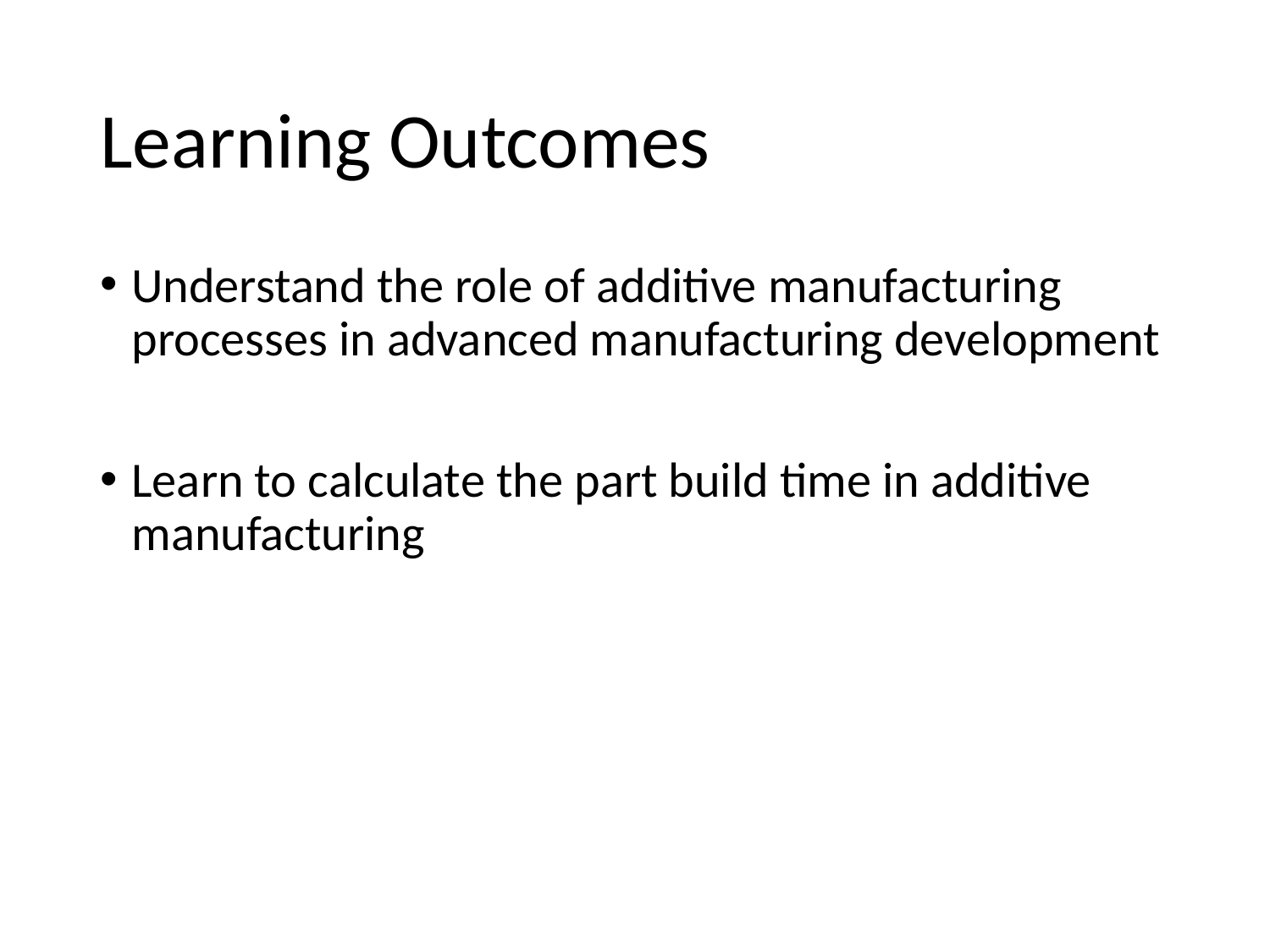

# Learning Outcomes
Understand the role of additive manufacturing processes in advanced manufacturing development

Learn to calculate the part build time in additive manufacturing